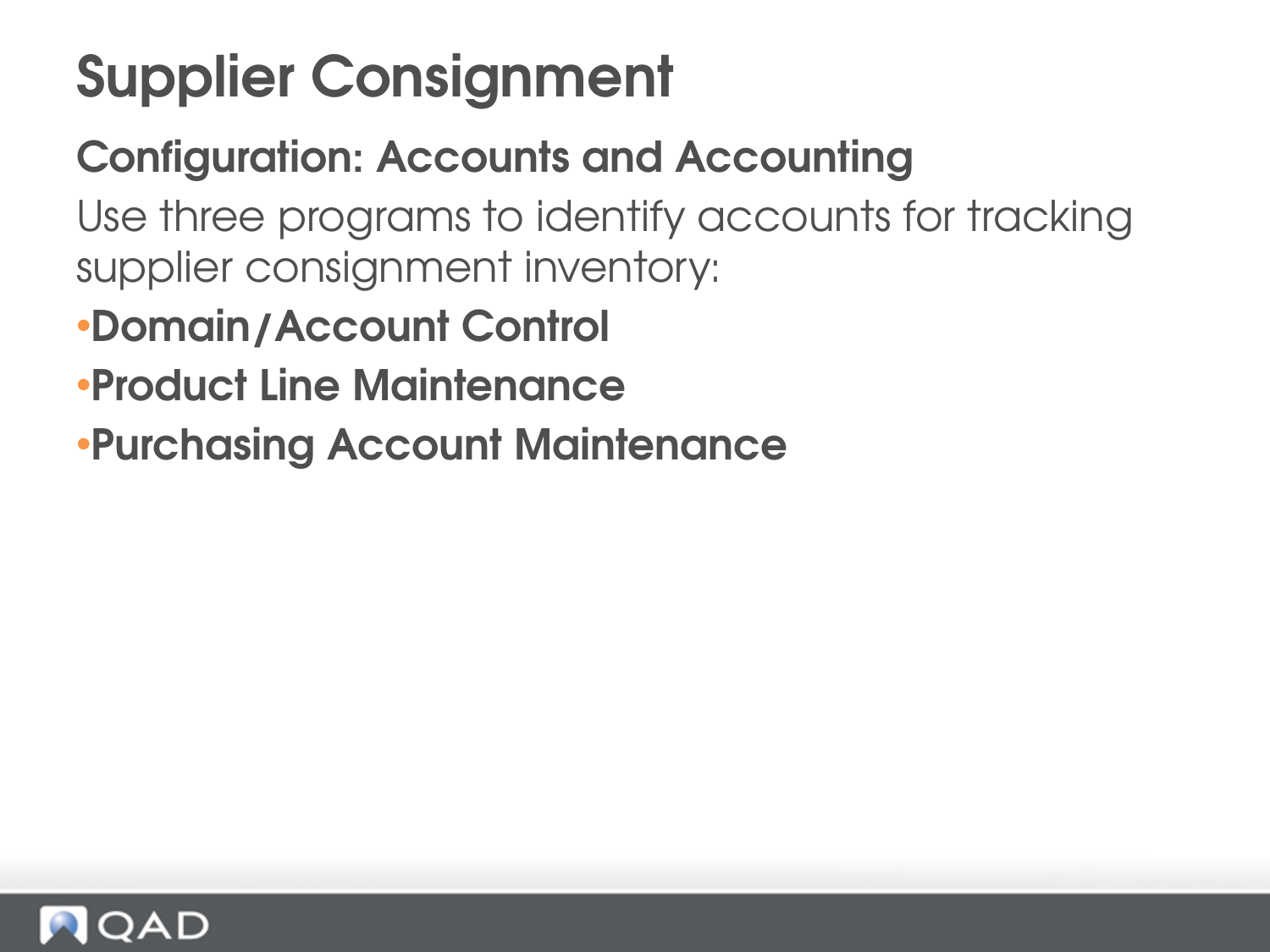

# Supplier Consignment
Configuration: Accounts and Accounting
Use three programs to identify accounts for tracking supplier consignment inventory:
Domain/Account Control
Product Line Maintenance
Purchasing Account Maintenance